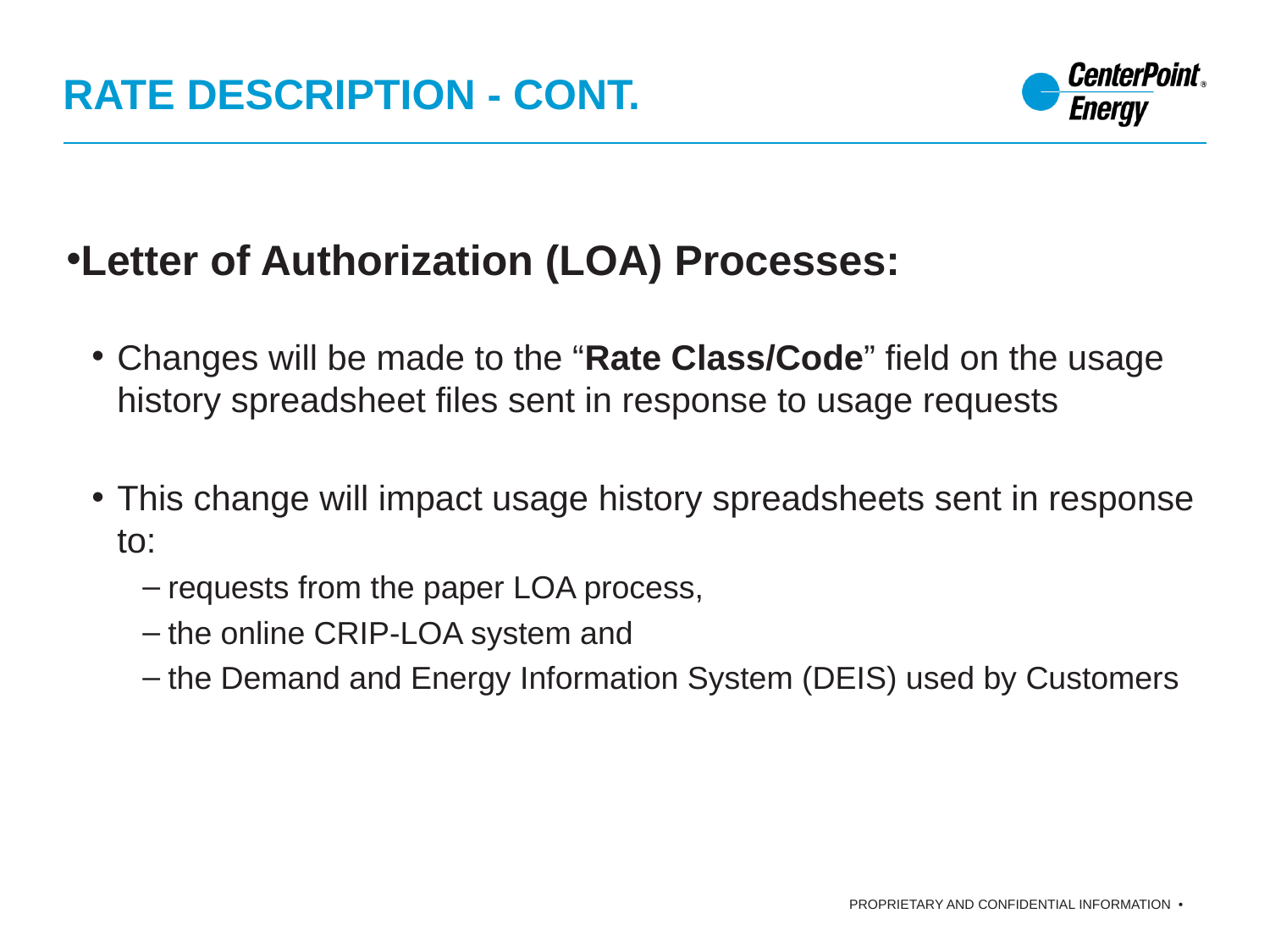

# Rate description - Cont.

Letter of Authorization (LOA) Processes:

Changes will be made to the “Rate Class/Code” field on the usage history spreadsheet files sent in response to usage requests

This change will impact usage history spreadsheets sent in response to:
requests from the paper LOA process,
the online CRIP-LOA system and
the Demand and Energy Information System (DEIS) used by Customers

11